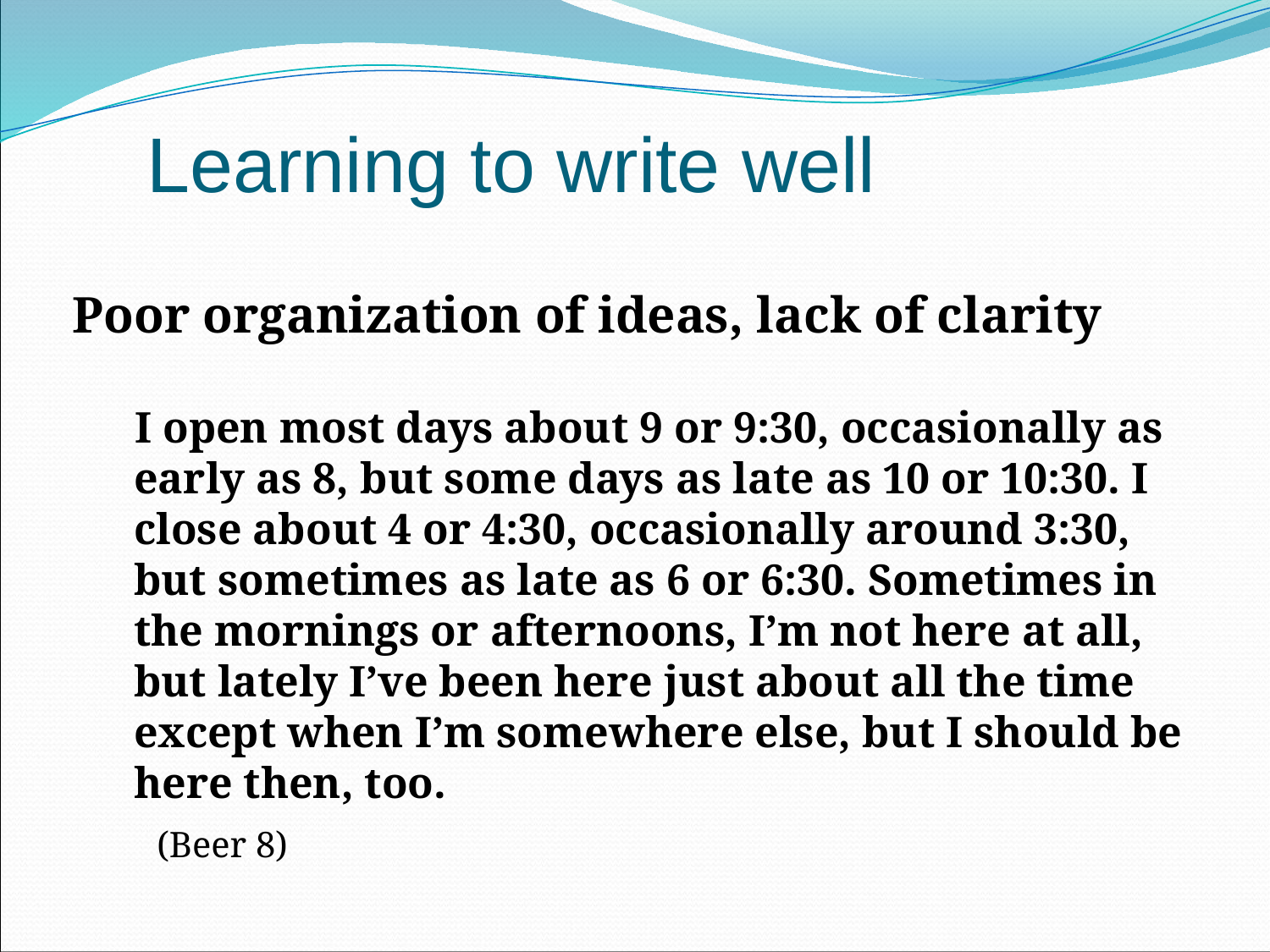

# Learning to write well
Poor organization of ideas, lack of clarity

I open most days about 9 or 9:30, occasionally as early as 8, but some days as late as 10 or 10:30. I close about 4 or 4:30, occasionally around 3:30, but sometimes as late as 6 or 6:30. Sometimes in the mornings or afternoons, I’m not here at all, but lately I’ve been here just about all the time except when I’m somewhere else, but I should be here then, too.
  (Beer 8)